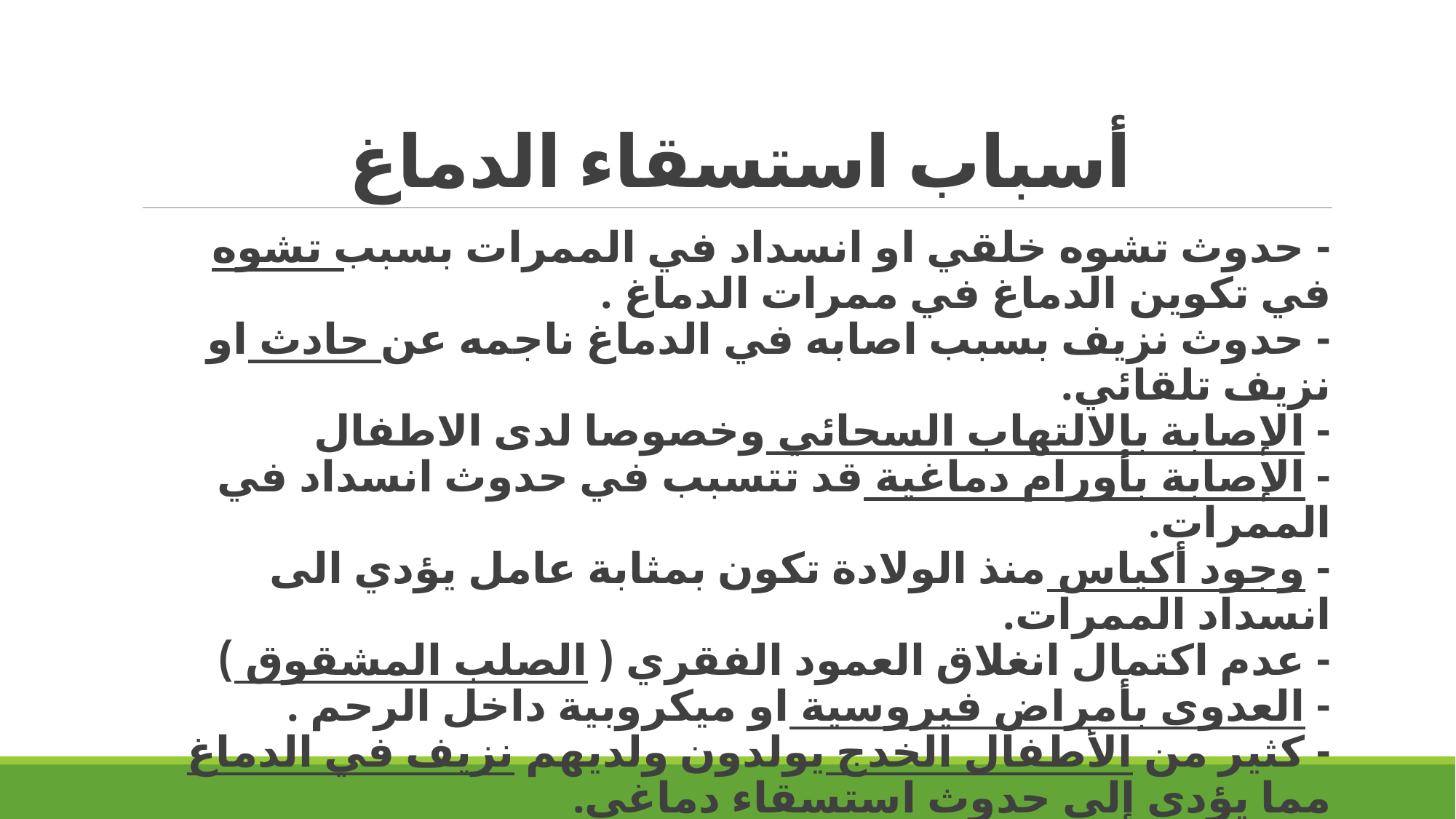

# أسباب استسقاء الدماغ
- حدوث تشوه خلقي او انسداد في الممرات بسبب تشوه في تكوين الدماغ في ممرات الدماغ .
- حدوث نزيف بسبب اصابه في الدماغ ناجمه عن حادث او نزيف تلقائي.
- الإصابة بالالتهاب السحائي وخصوصا لدى الاطفال
- الإصابة بأورام دماغية قد تتسبب في حدوث انسداد في الممرات.
- وجود أكياس منذ الولادة تكون بمثابة عامل يؤدي الى انسداد الممرات.
- عدم اكتمال انغلاق العمود الفقري ( الصلب المشقوق )
- العدوى بأمراض فيروسية او ميكروبية داخل الرحم .
- كثير من الأطفال الخدج يولدون ولديهم نزيف في الدماغ مما يؤدي إلى حدوث استسقاء دماغي.